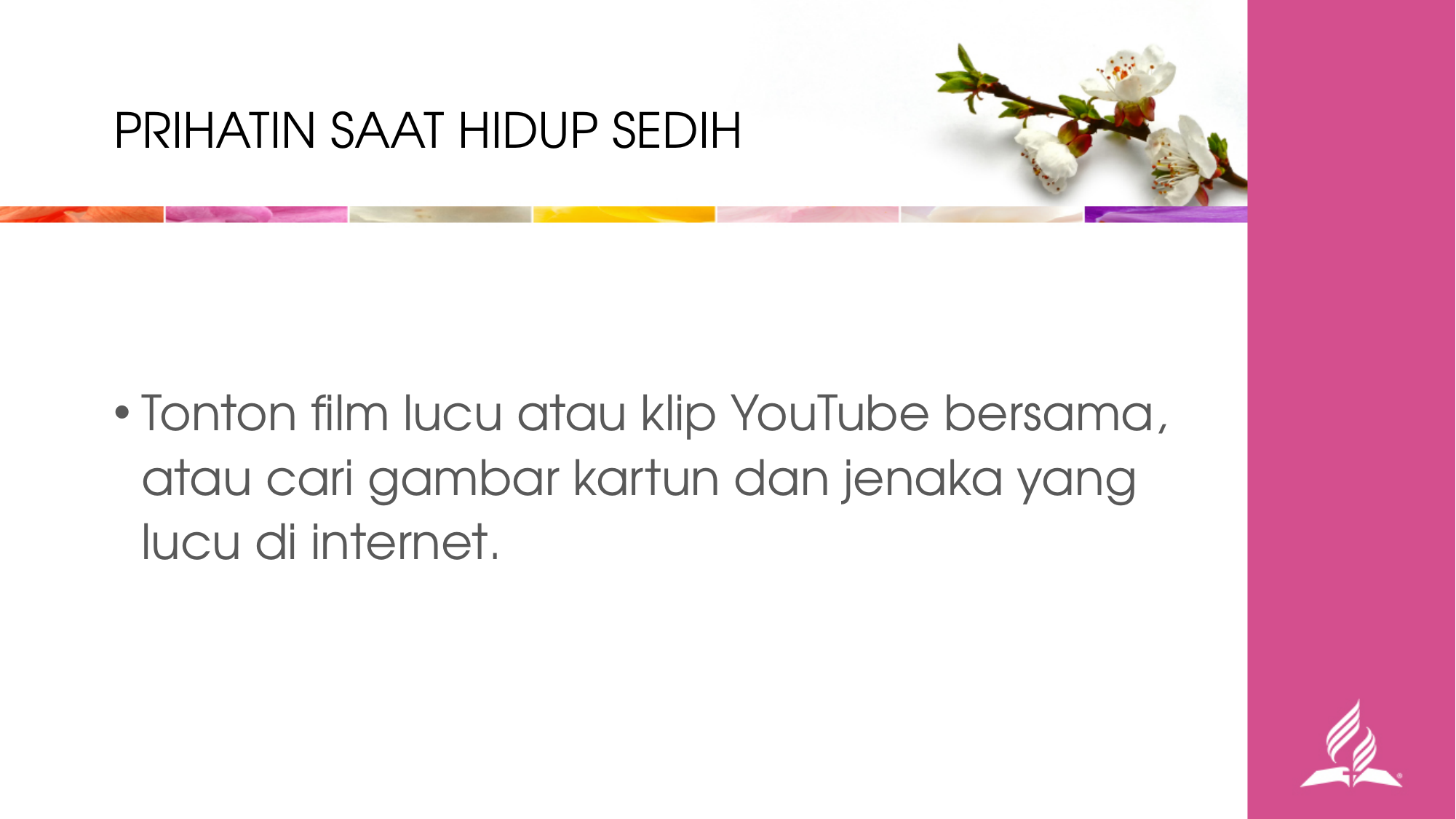

PRIHATIN SAAT HIDUP SEDIH
Tonton film lucu atau klip YouTube bersama, atau cari gambar kartun dan jenaka yang lucu di internet.